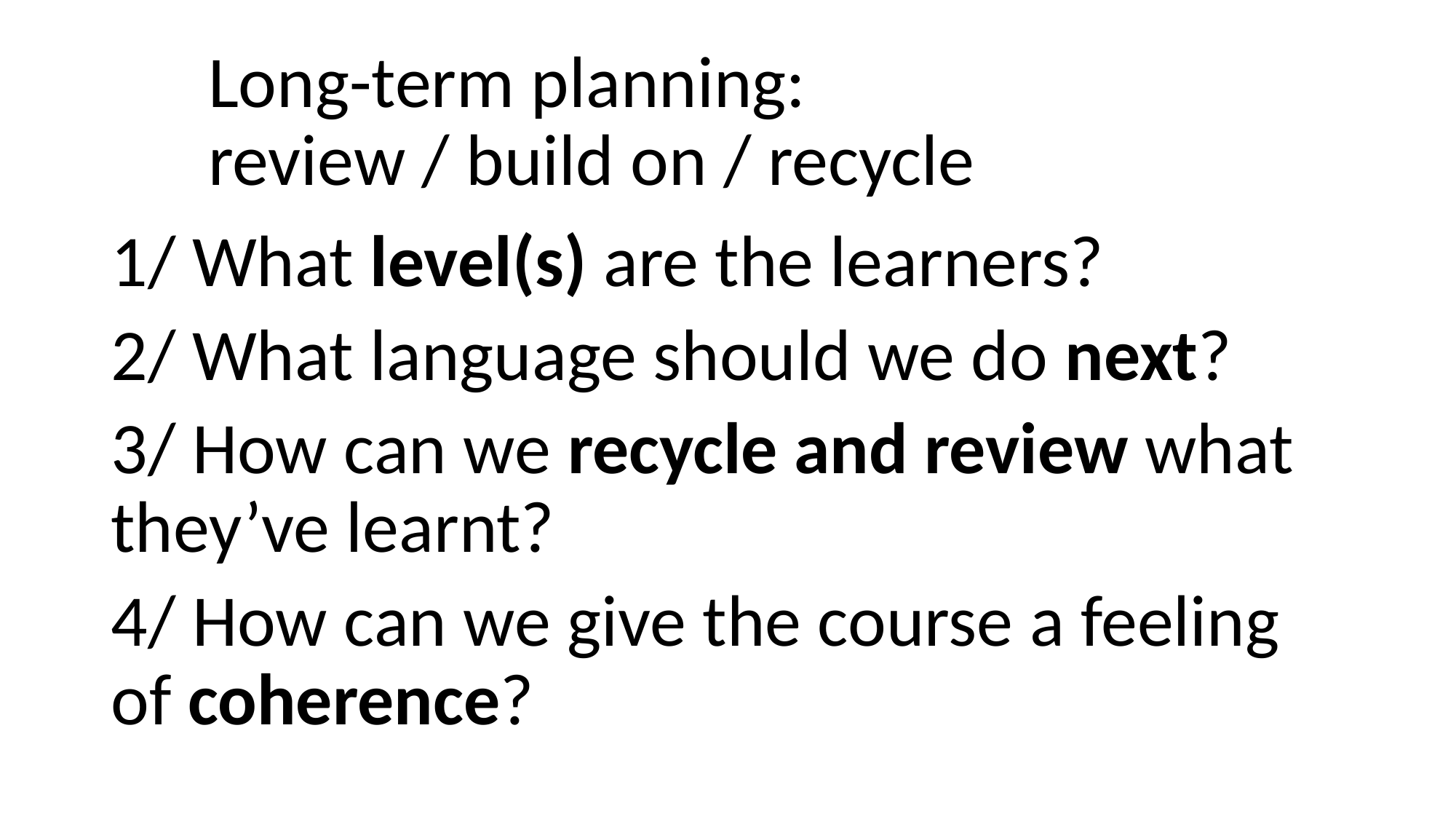

# Long-term planning: review / build on / recycle
1/ What level(s) are the learners?
2/ What language should we do next?
3/ How can we recycle and review what they’ve learnt?
4/ How can we give the course a feeling of coherence?